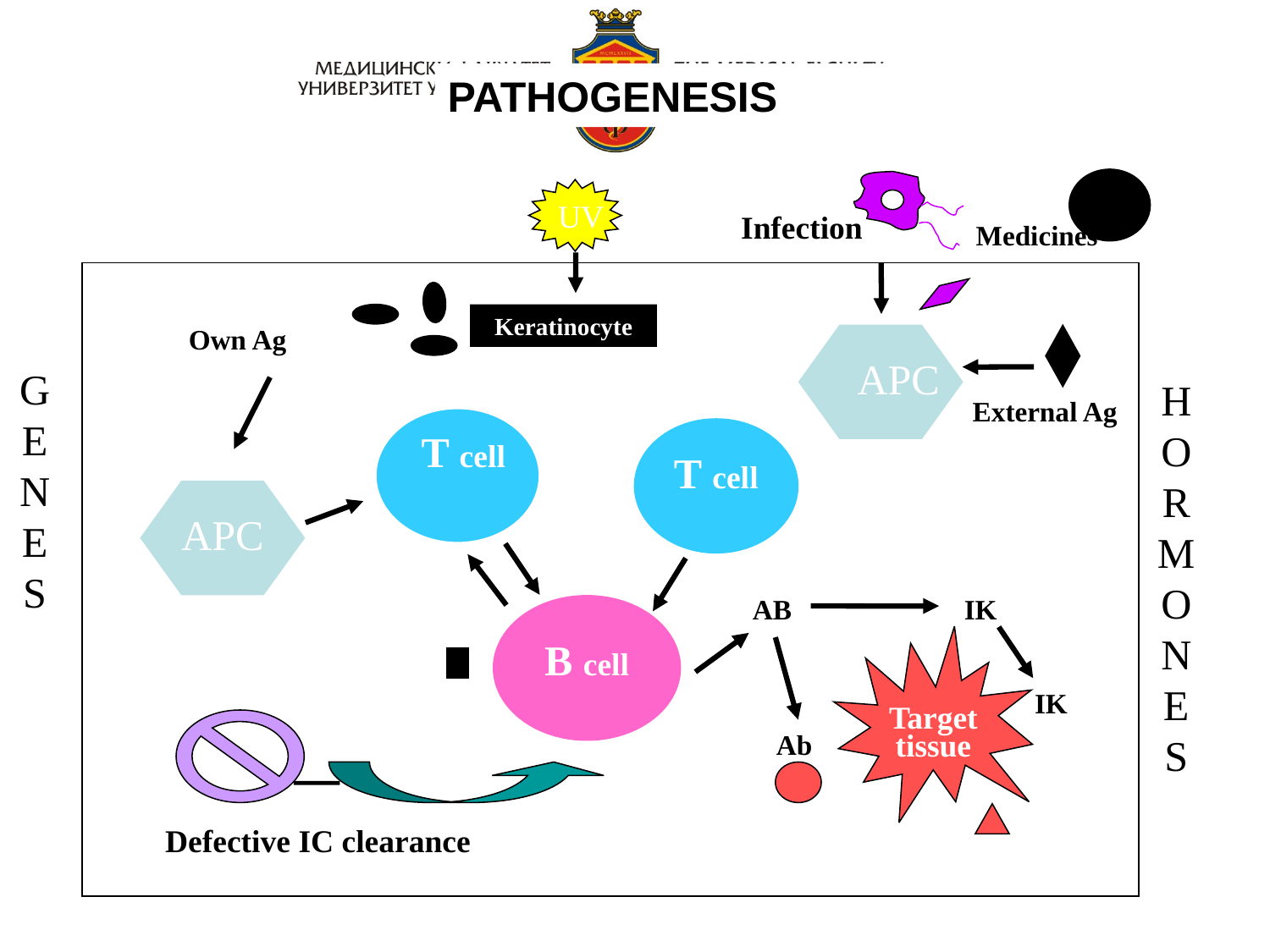

PATHOGENESIS

UV

Infection
Medicines

Keratinocyte
Own Ag

APC
GENES

HORMONES

External Ag

T cell

T cell

APC

AB
IK

B cell

IK
Target tissue

Ab

Defective IC clearance